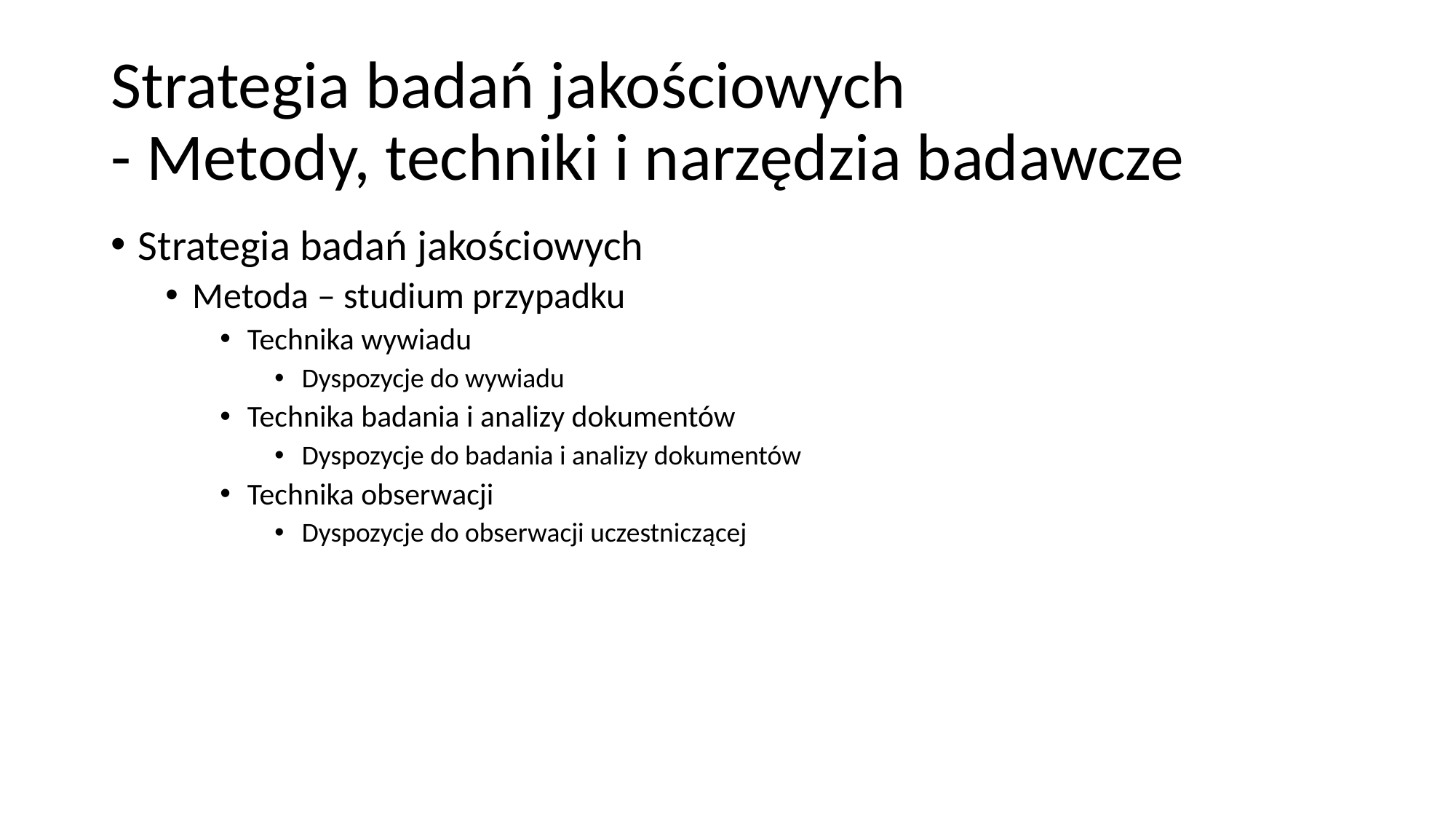

# Strategia badań jakościowych - Metody, techniki i narzędzia badawcze
Strategia badań jakościowych
Metoda – studium przypadku
Technika wywiadu
Dyspozycje do wywiadu
Technika badania i analizy dokumentów
Dyspozycje do badania i analizy dokumentów
Technika obserwacji
Dyspozycje do obserwacji uczestniczącej